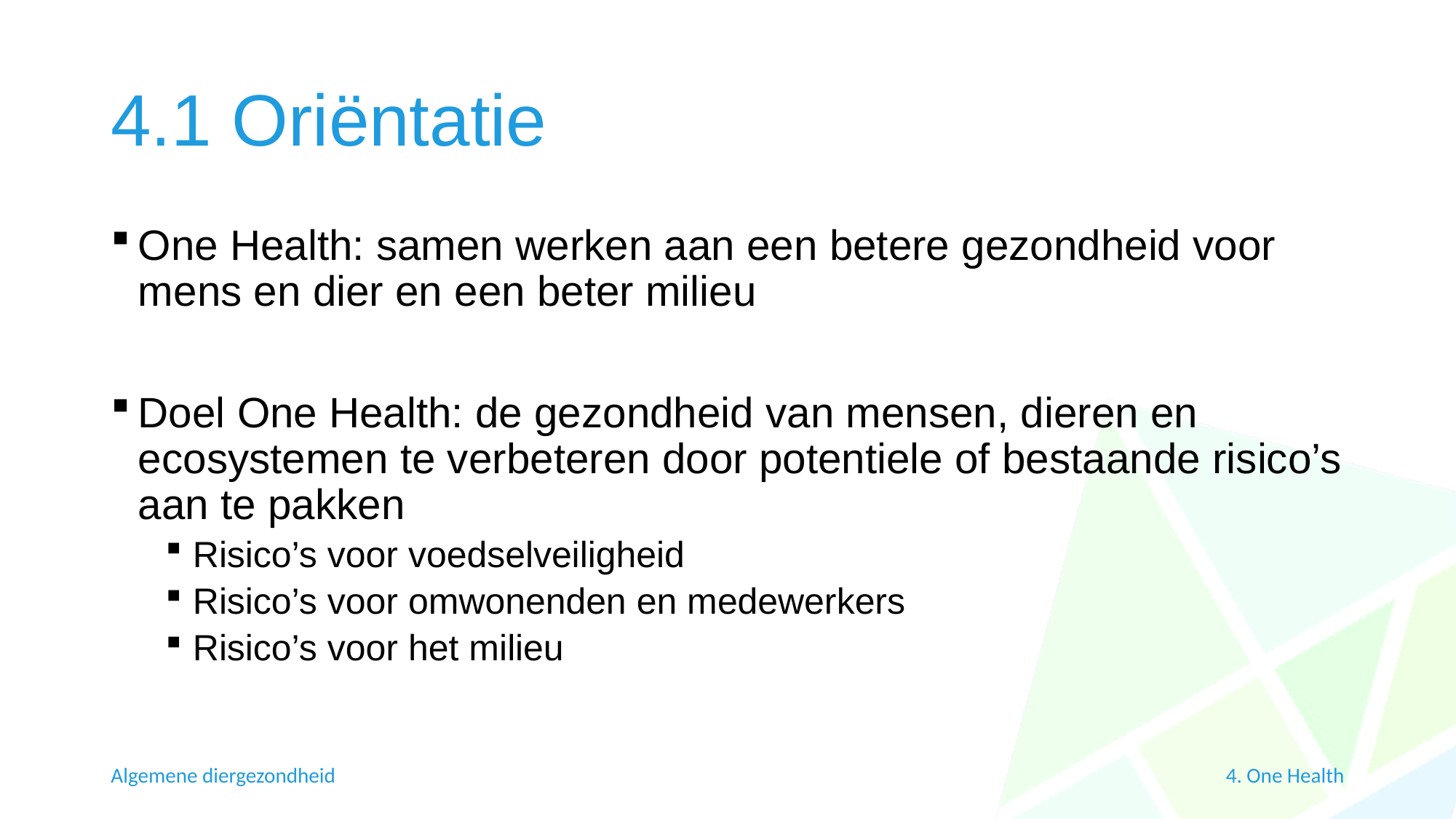

# 4.1 Oriëntatie
One Health: samen werken aan een betere gezondheid voor mens en dier en een beter milieu

Doel One Health: de gezondheid van mensen, dieren en ecosystemen te verbeteren door potentiele of bestaande risico’s aan te pakken
Risico’s voor voedselveiligheid
Risico’s voor omwonenden en medewerkers
Risico’s voor het milieu

Algemene diergezondheid
4. One Health